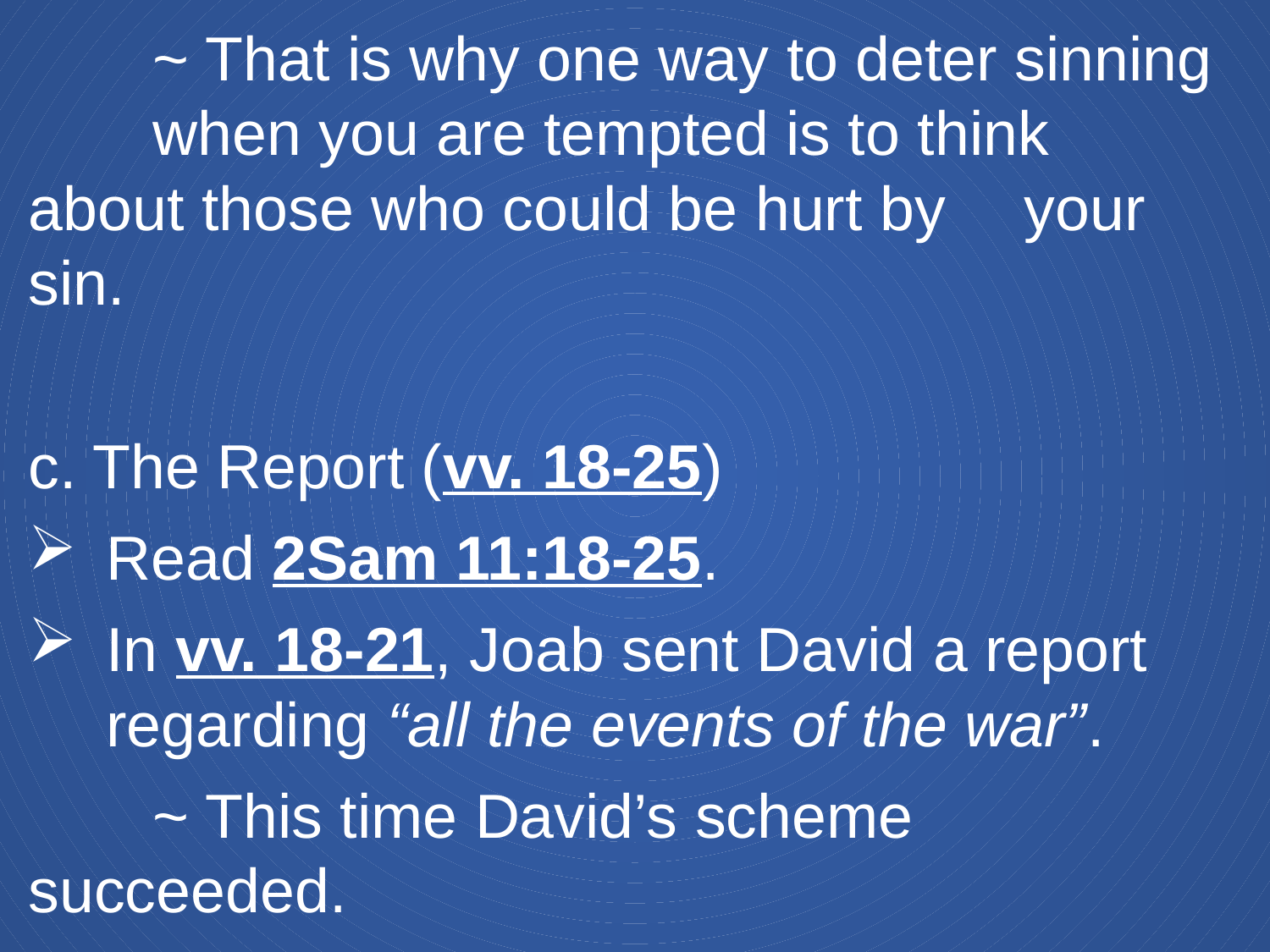

~ That is why one way to deter sinning 			when you are tempted is to think 				about those who could be hurt by 				your sin.

c. The Report (vv. 18-25)
Read 2Sam 11:18-25.
In vv. 18-21, Joab sent David a report regarding “all the events of the war”.
	~ This time David’s scheme succeeded.